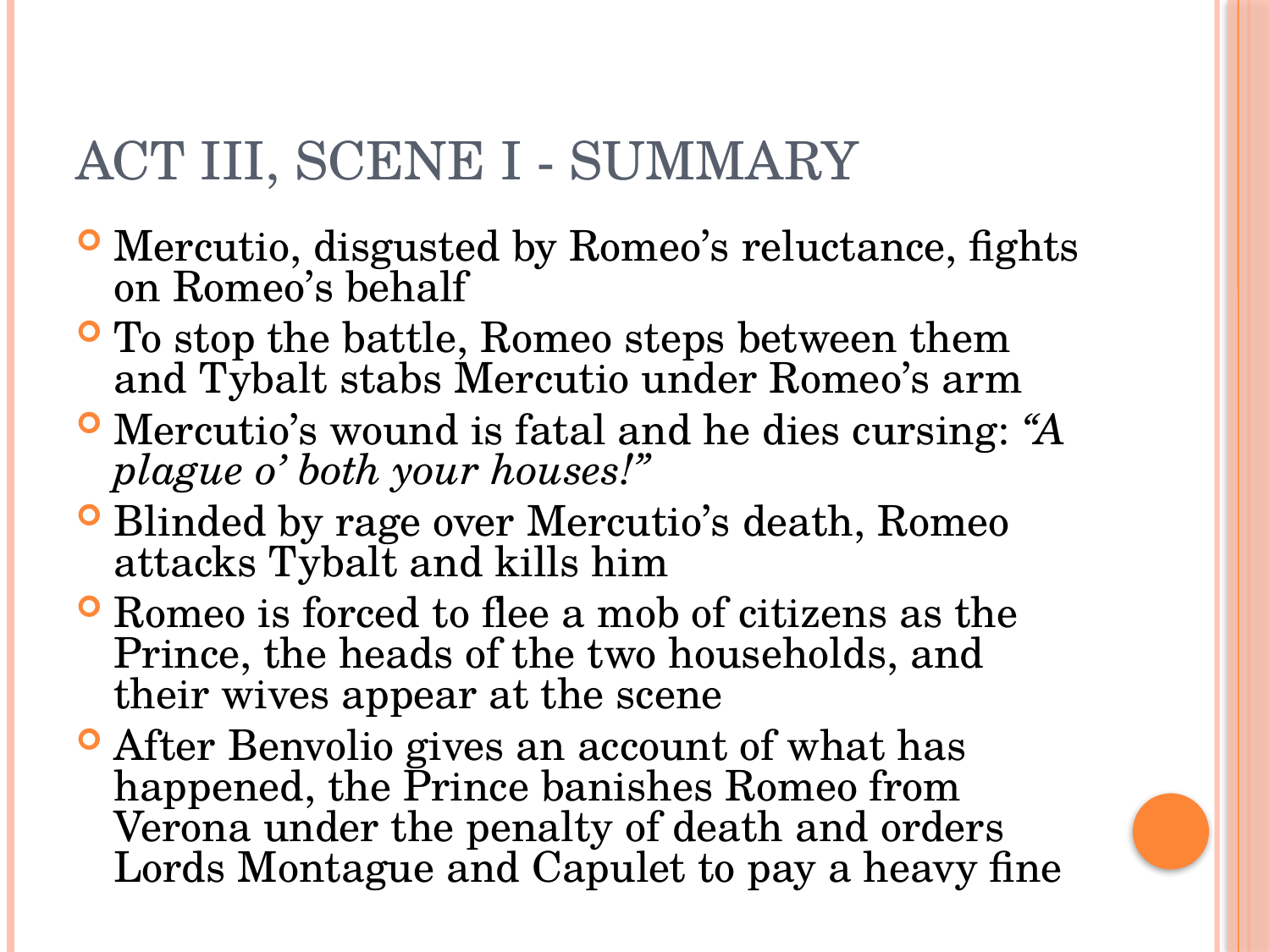

# Act III, Scene i - Summary
Mercutio, disgusted by Romeo’s reluctance, fights on Romeo’s behalf
To stop the battle, Romeo steps between them and Tybalt stabs Mercutio under Romeo’s arm
Mercutio’s wound is fatal and he dies cursing: “A plague o’ both your houses!”
Blinded by rage over Mercutio’s death, Romeo attacks Tybalt and kills him
Romeo is forced to flee a mob of citizens as the Prince, the heads of the two households, and their wives appear at the scene
After Benvolio gives an account of what has happened, the Prince banishes Romeo from Verona under the penalty of death and orders Lords Montague and Capulet to pay a heavy fine